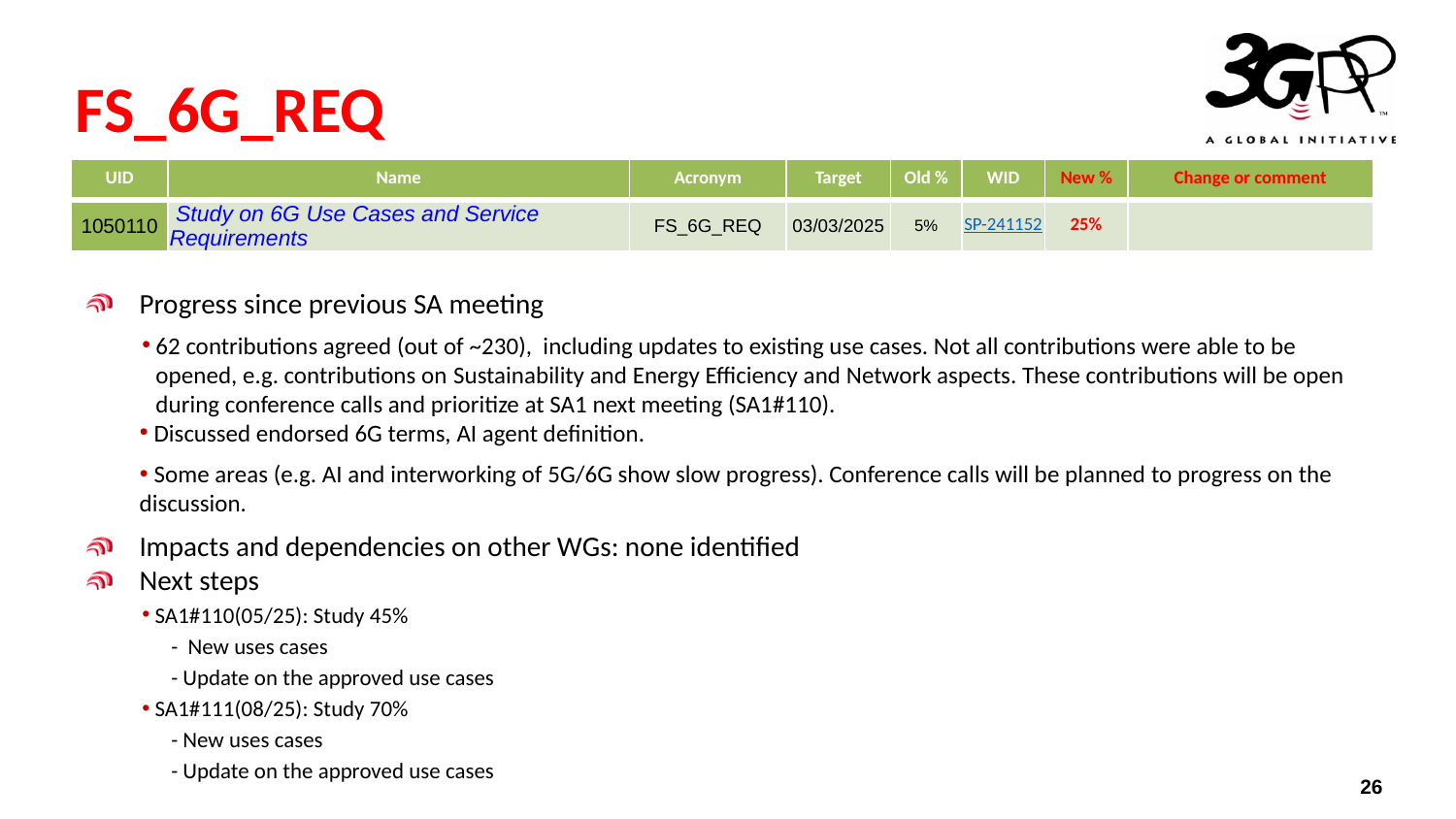

# FS_6G_REQ
| UID | Name | Acronym | Target | Old % | WID | New % | Change or comment |
| --- | --- | --- | --- | --- | --- | --- | --- |
| 1050110 | Study on 6G Use Cases and Service Requirements | FS\_6G\_REQ | 03/03/2025 | 5% | SP-241152 | 25% |  |
Progress since previous SA meeting
62 contributions agreed (out of ~230),  including updates to existing use cases. Not all contributions were able to be opened, e.g. contributions on Sustainability and Energy Efficiency and Network aspects. These contributions will be open during conference calls and prioritize at SA1 next meeting (SA1#110).
 Discussed endorsed 6G terms, AI agent definition.
 Some areas (e.g. AI and interworking of 5G/6G show slow progress). Conference calls will be planned to progress on the discussion.
Impacts and dependencies on other WGs: none identified
Next steps
 SA1#110(05/25): Study 45%
-  New uses cases
- Update on the approved use cases
 SA1#111(08/25): Study 70%
- New uses cases
- Update on the approved use cases